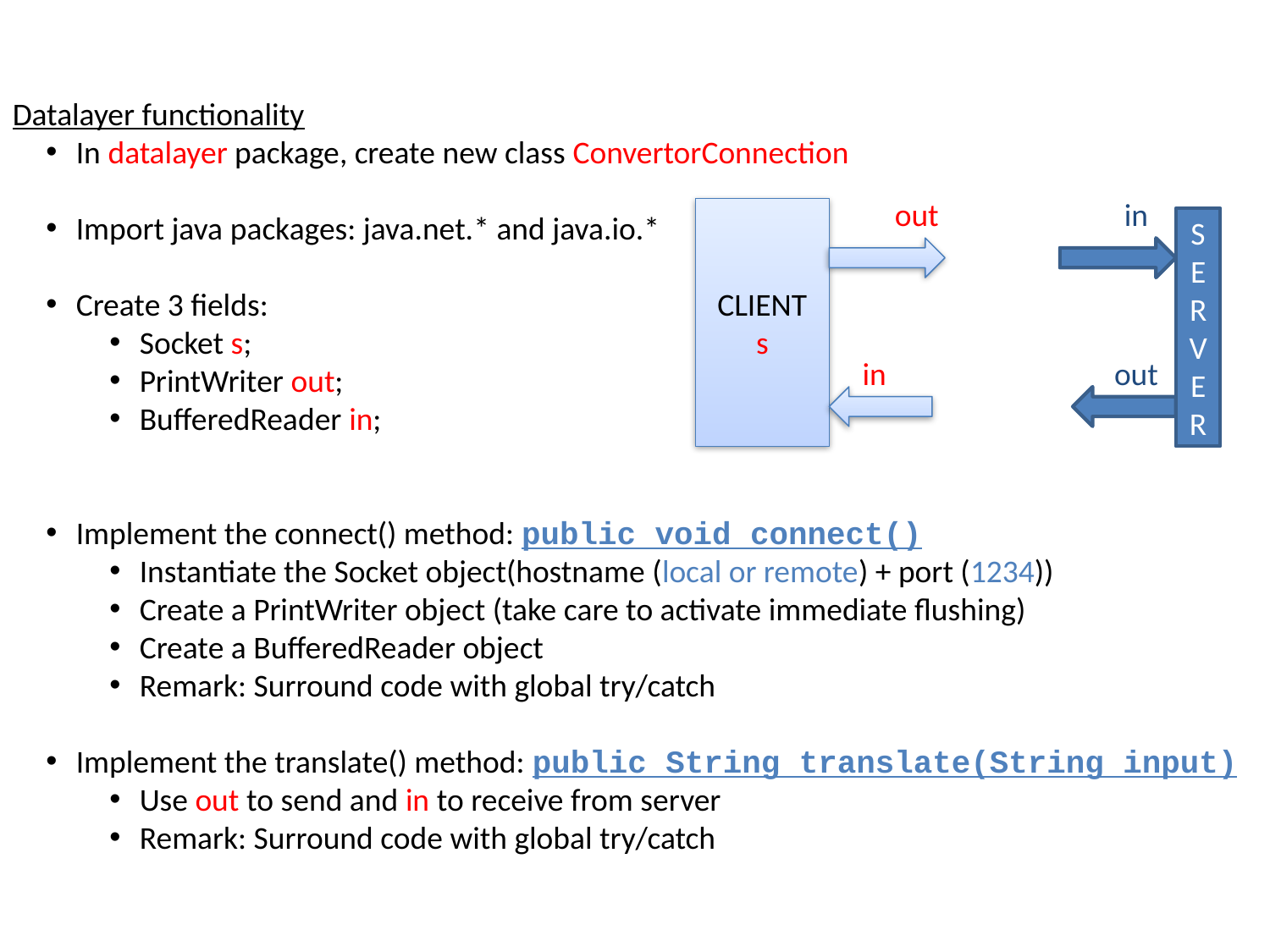

Datalayer functionality
In datalayer package, create new class ConvertorConnection

Import java packages: java.net.* and java.io.*

Create 3 fields:
Socket s;
PrintWriter out;
BufferedReader in;

Implement the connect() method: public void connect()
Instantiate the Socket object(hostname (local or remote) + port (1234))
Create a PrintWriter object (take care to activate immediate flushing)
Create a BufferedReader object
Remark: Surround code with global try/catch

Implement the translate() method: public String translate(String input)
Use out to send and in to receive from server
Remark: Surround code with global try/catch

in
in
out
CLIENT
s
SERVER
out